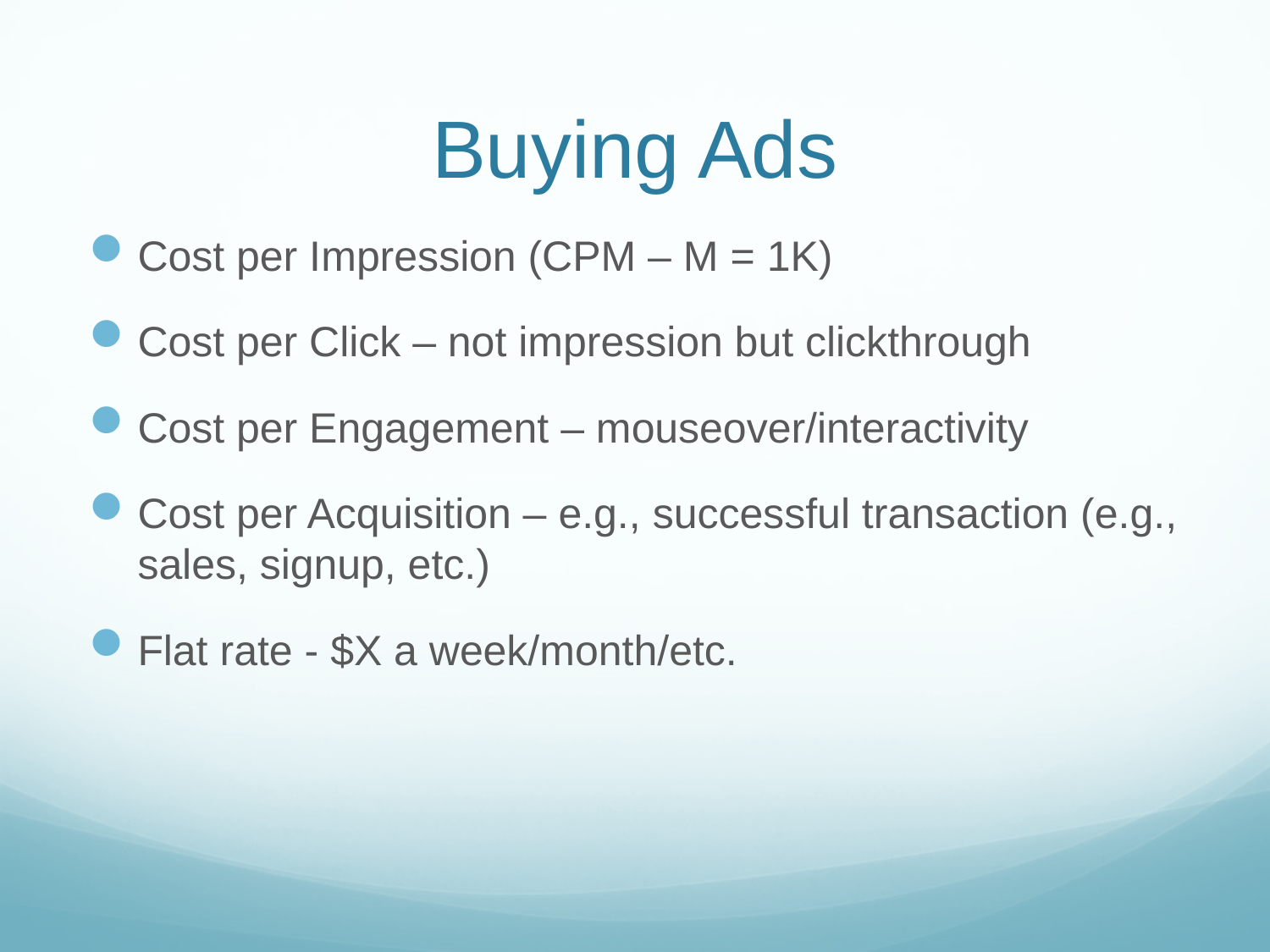

# Buying Ads
Cost per Impression (CPM – M = 1K)
Cost per Click – not impression but clickthrough
Cost per Engagement – mouseover/interactivity
Cost per Acquisition – e.g., successful transaction (e.g., sales, signup, etc.)
Flat rate - $X a week/month/etc.